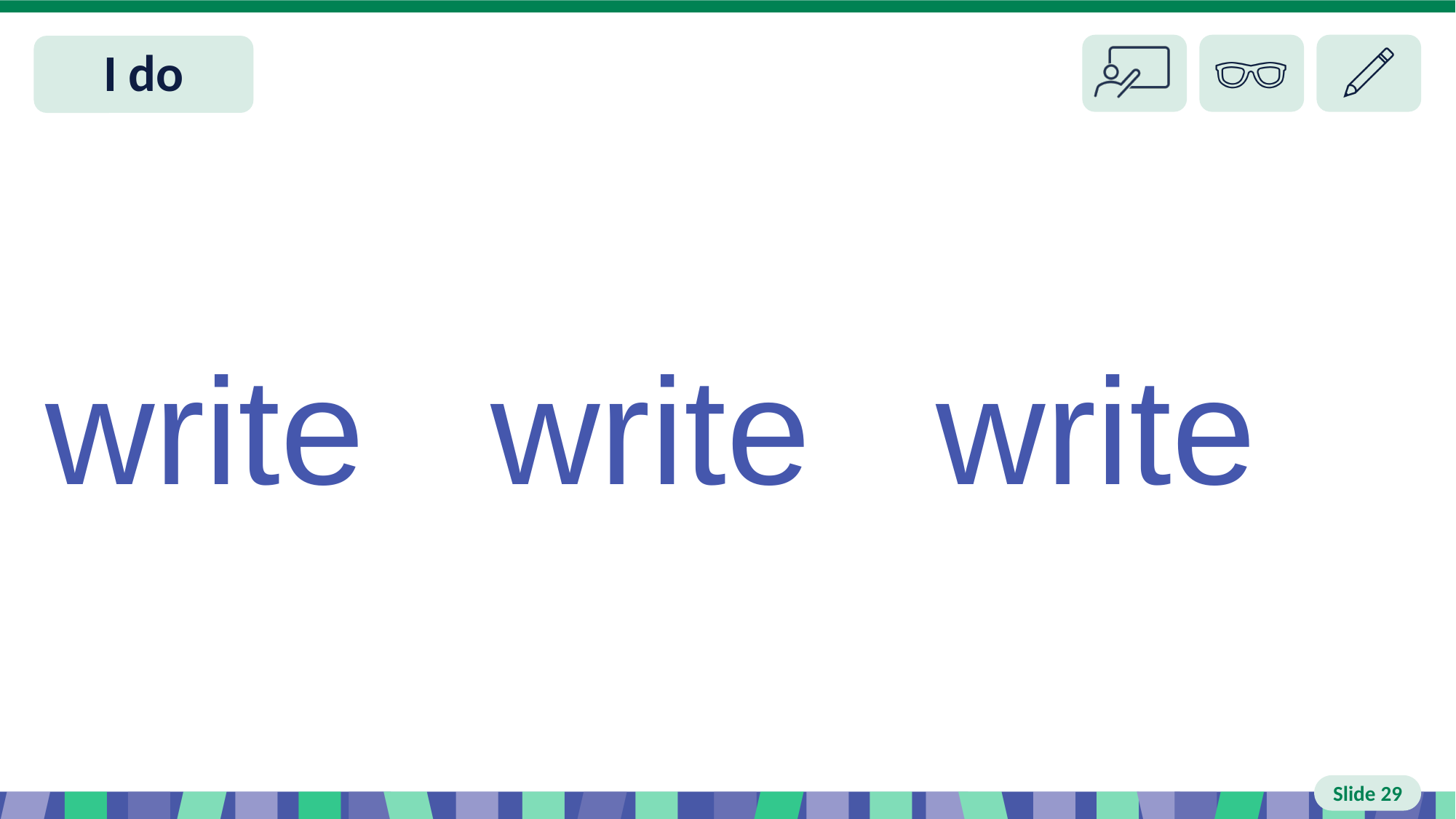

# Slide 29 I do
write   write   write